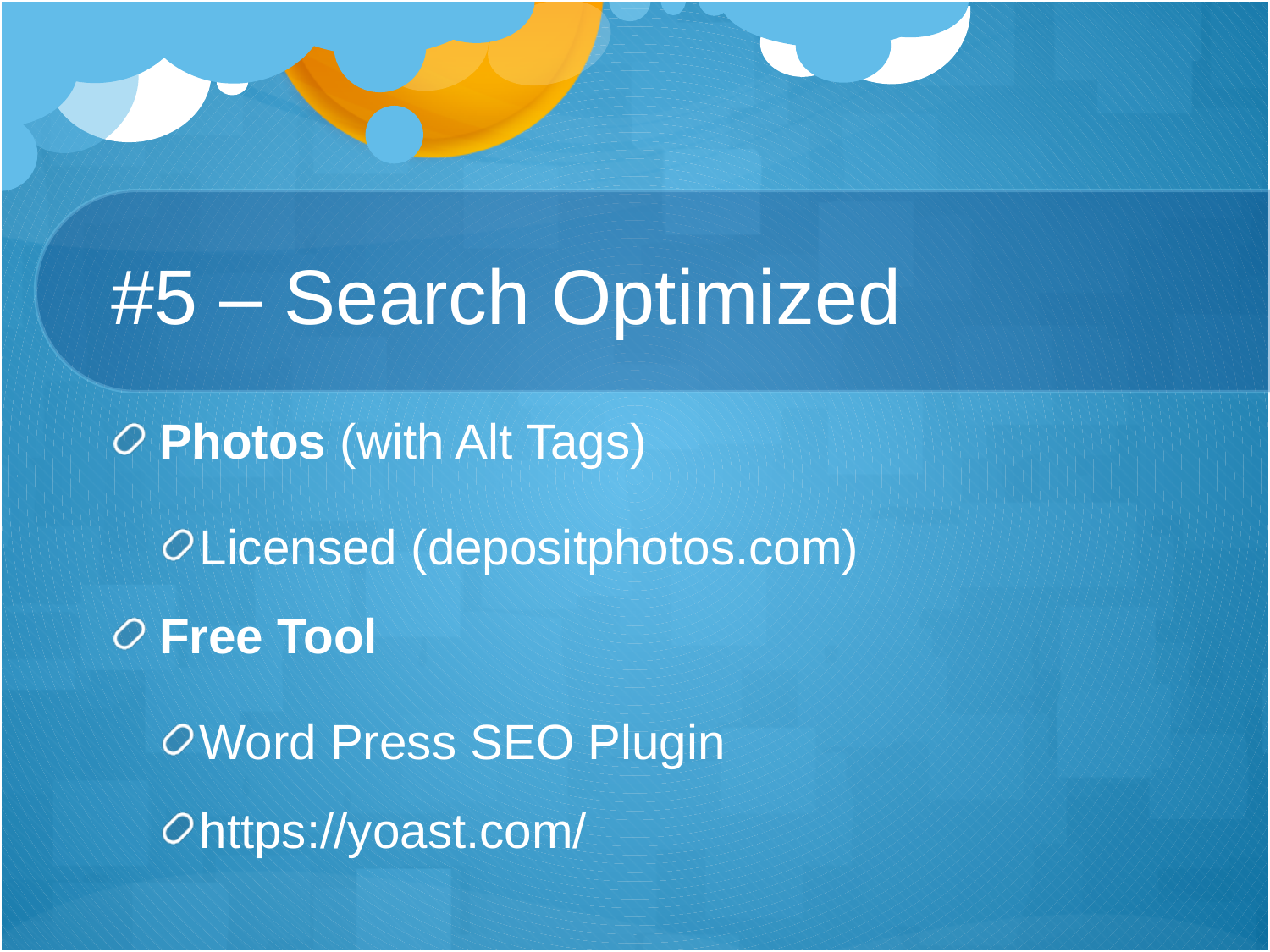

# #5 – Search Optimized
Photos (with Alt Tags)
Licensed (depositphotos.com)
Free Tool
Word Press SEO Plugin
https://yoast.com/